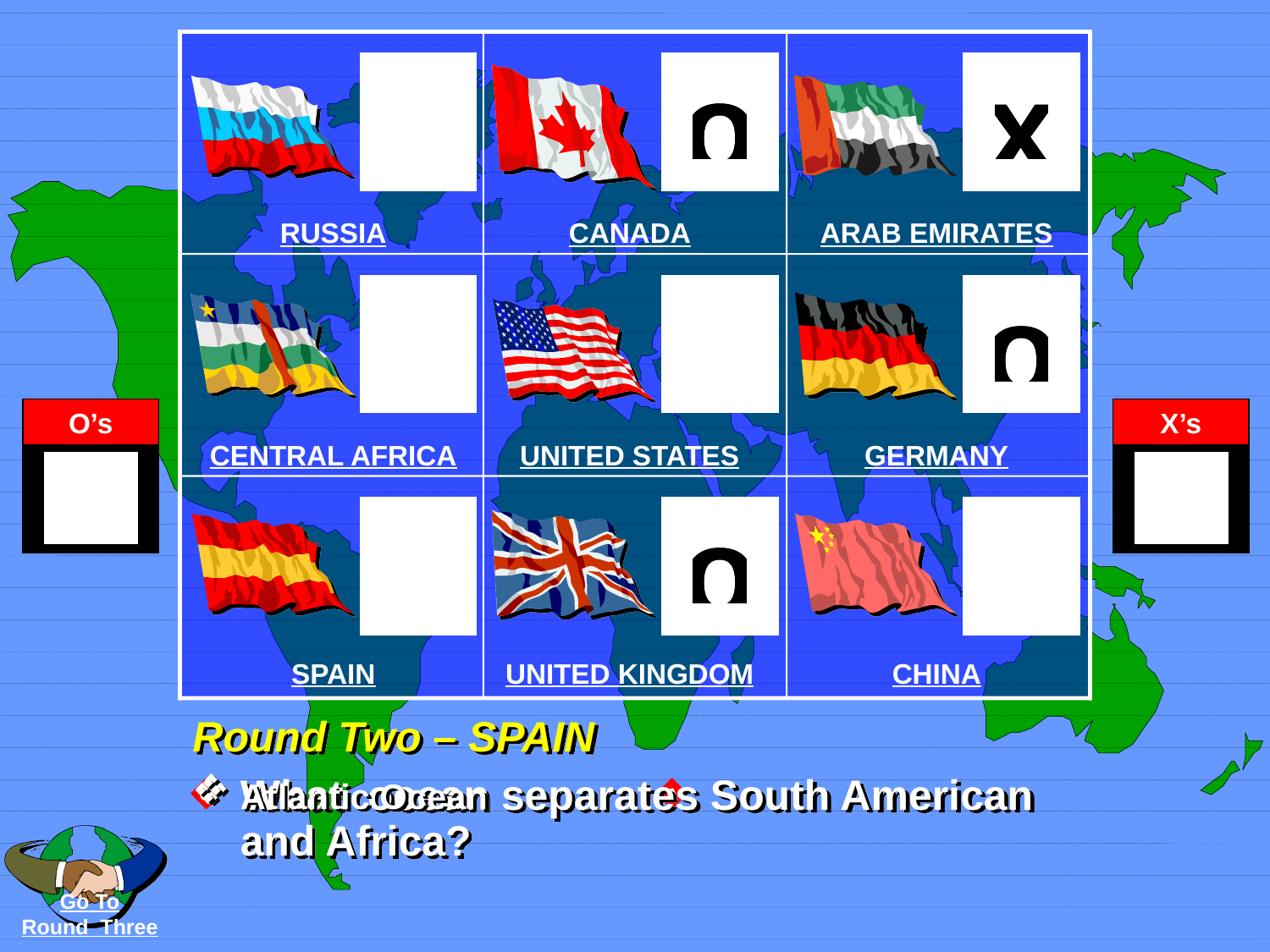

RUSSIA
CANADA
ARAB EMIRATES
CENTRAL AFRICA
UNITED STATES
GERMANY
SPAIN
UNITED KINGDOM
CHINA
# Round Two – SPAIN
What  ocean separates South American and Africa?
Atlantic Ocean
Go To
Round  Three